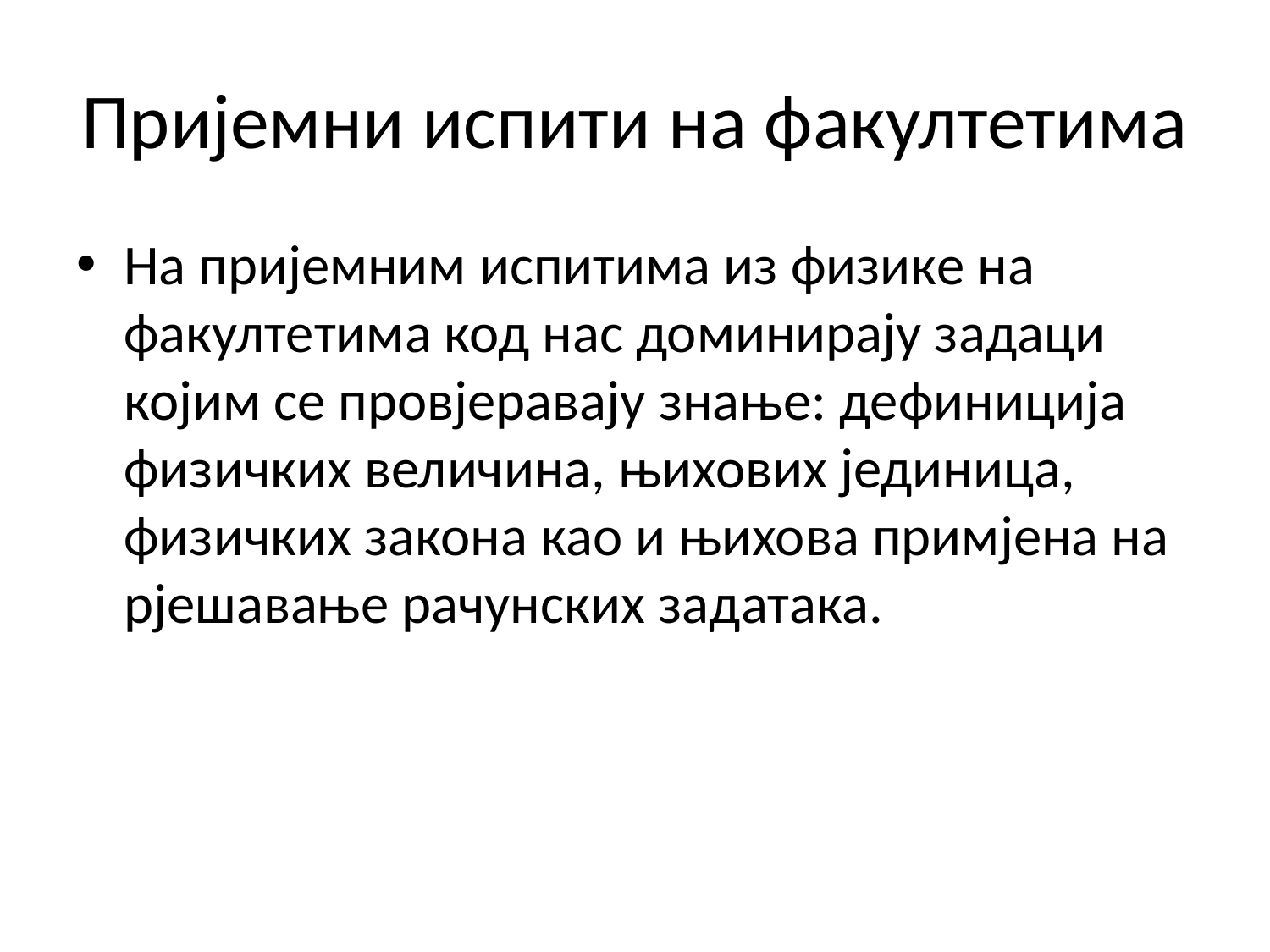

# Пријемни испити на факултетима
На пријемним испитима из физике на факултетима код нас доминирају задаци којим се провјеравају знање: дефиниција физичких величина, њихових јединица, физичких закона као и њихова примјена на рјешавање рачунских задатака.